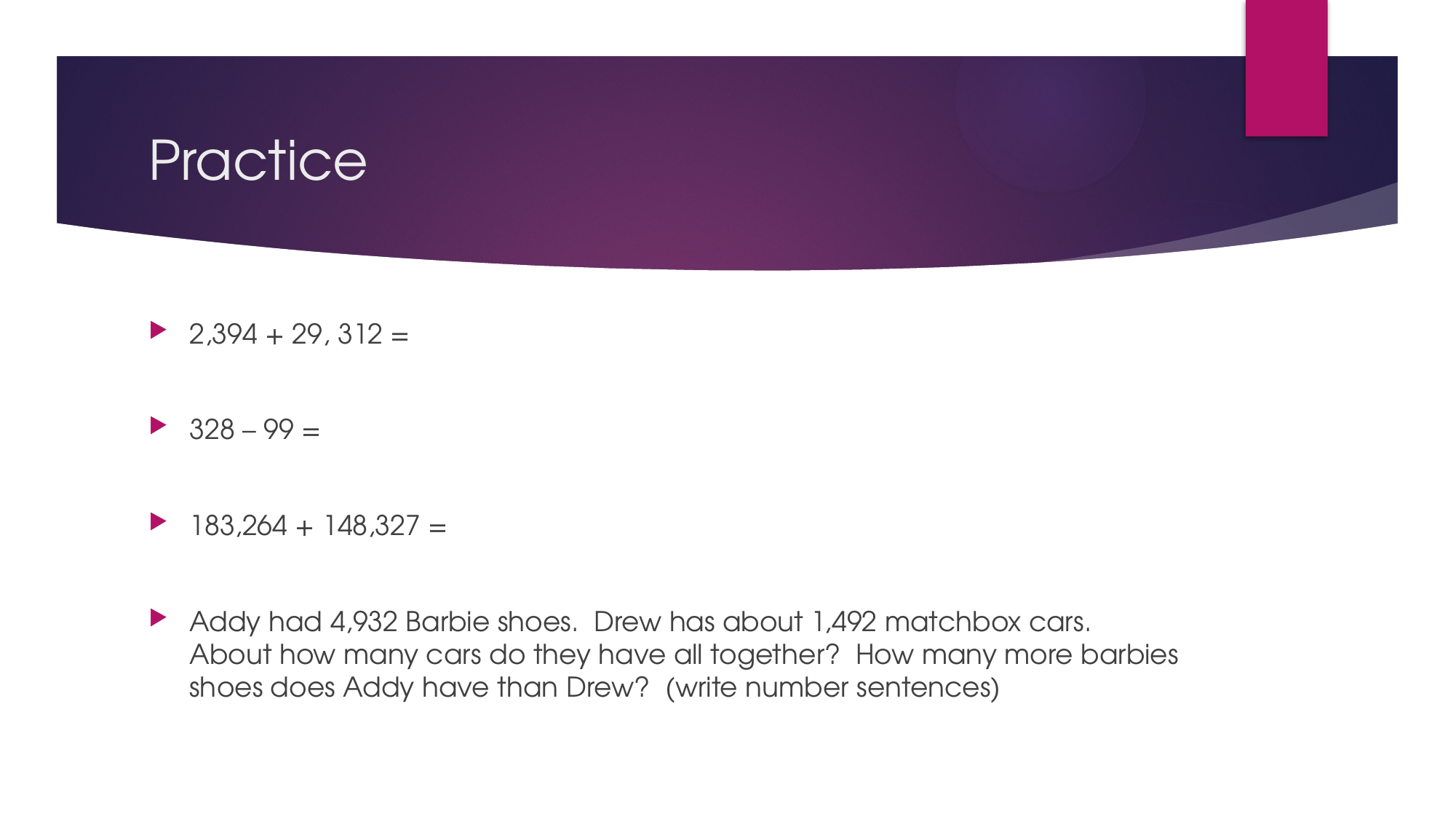

# Practice
2,394 + 29, 312 =

328 – 99 =

183,264 + 148,327 =

Addy had 4,932 Barbie shoes.  Drew has about 1,492 matchbox cars.  About how many cars do they have all together?  How many more barbies shoes does Addy have than Drew?  (write number sentences)